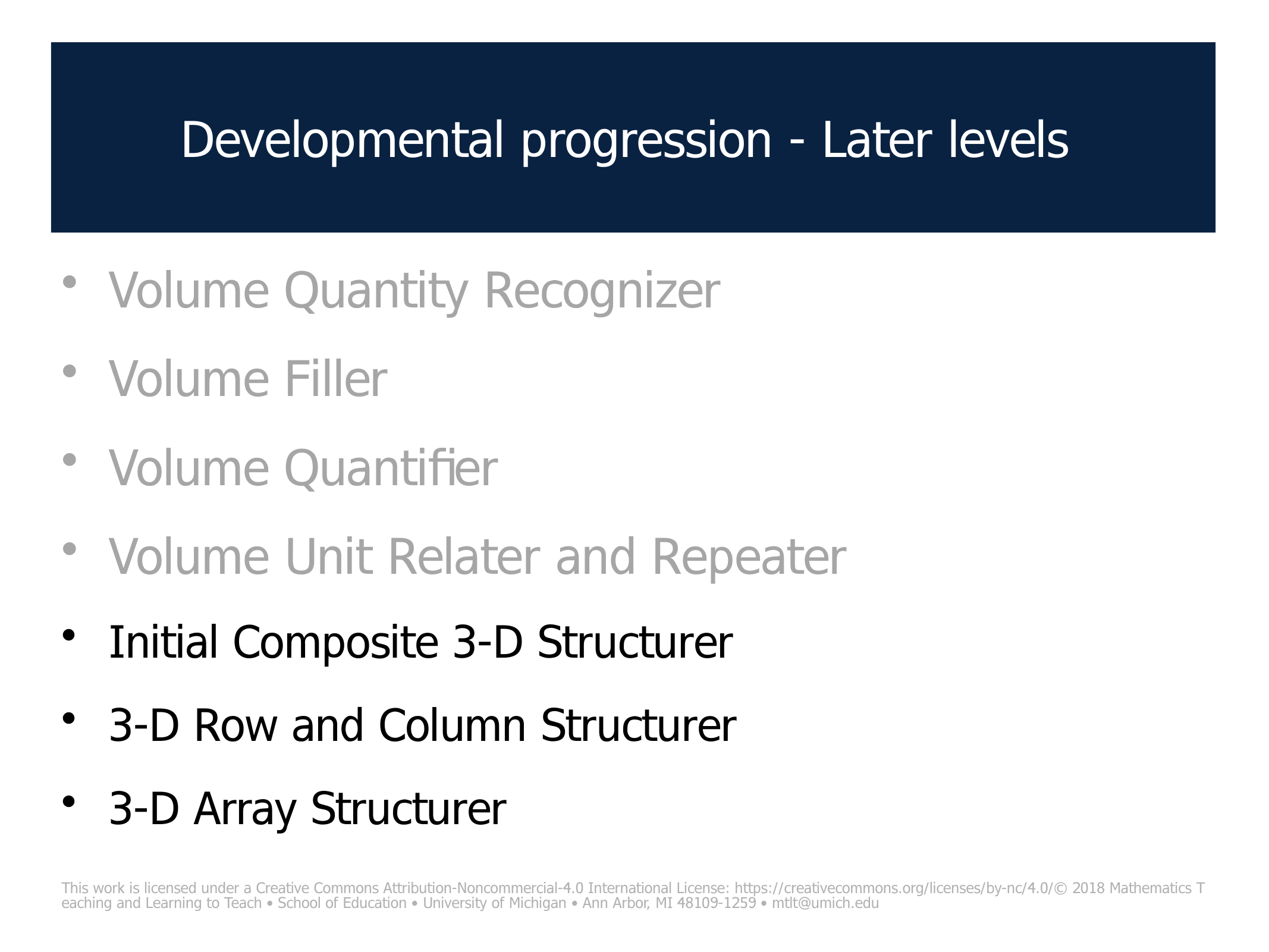

# Developmental progression - Later levels
Volume Quantity Recognizer
Volume Filler
Volume Quantifier
Volume Unit Relater and Repeater
Initial Composite 3-D Structurer
3-D Row and Column Structurer
3-D Array Structurer
This work is licensed under a Creative Commons Attribution-Noncommercial-4.0 International License: https://creativecommons.org/licenses/by-nc/4.0/
© 2018 Mathematics Teaching and Learning to Teach • School of Education • University of Michigan • Ann Arbor, MI 48109-1259 • mtlt@umich.edu